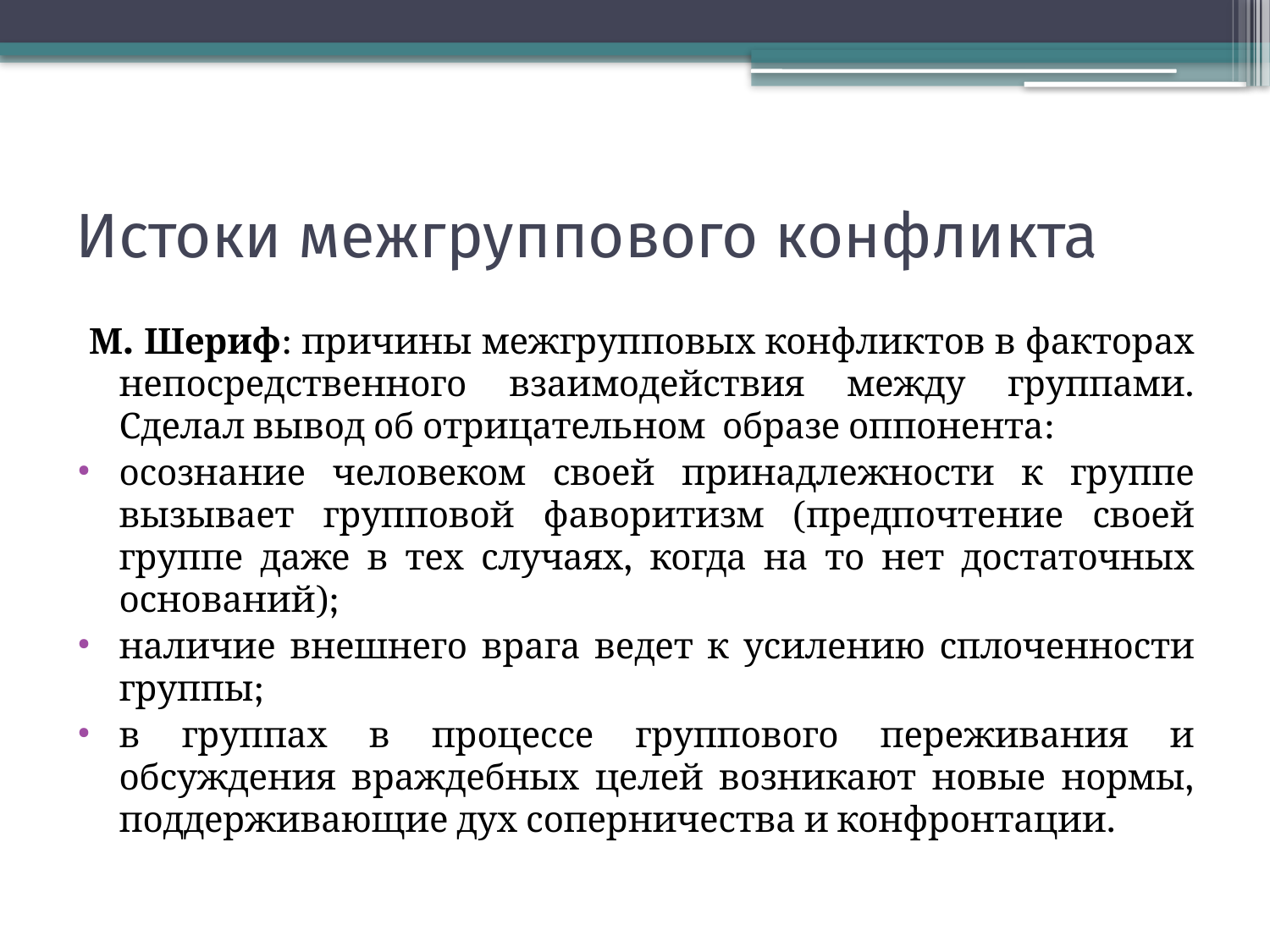

# Истоки межгруппового конфликта
М. Шериф: причины межгрупповых конфликтов в факторах непосредственного взаимодействия между группами. Сделал вывод об отрицательном  образе оппонента:
осознание человеком своей принадлежности к группе вызывает групповой фаворитизм (предпочтение своей группе даже в тех случаях, когда на то нет достаточных оснований);
наличие внешнего врага ведет к усилению сплоченности группы;
в группах в процессе группового переживания и обсуждения враждебных целей возникают новые нормы, поддерживающие дух соперничества и конфронтации.